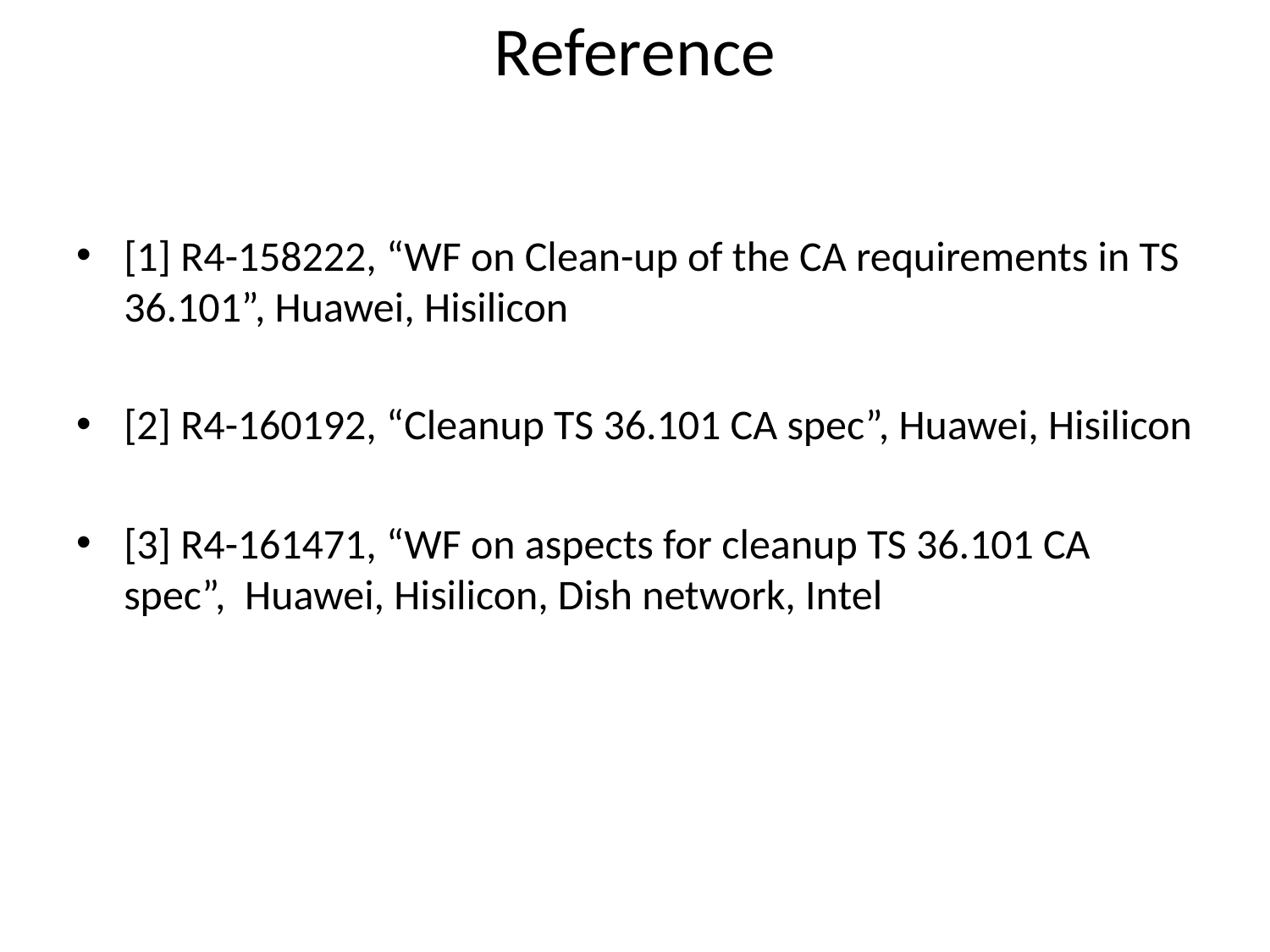

# Reference
[1] R4-158222, “WF on Clean-up of the CA requirements in TS 36.101”, Huawei, Hisilicon

[2] R4-160192, “Cleanup TS 36.101 CA spec”, Huawei, Hisilicon

[3] R4-161471, “WF on aspects for cleanup TS 36.101 CA spec”,  Huawei, Hisilicon, Dish network, Intel